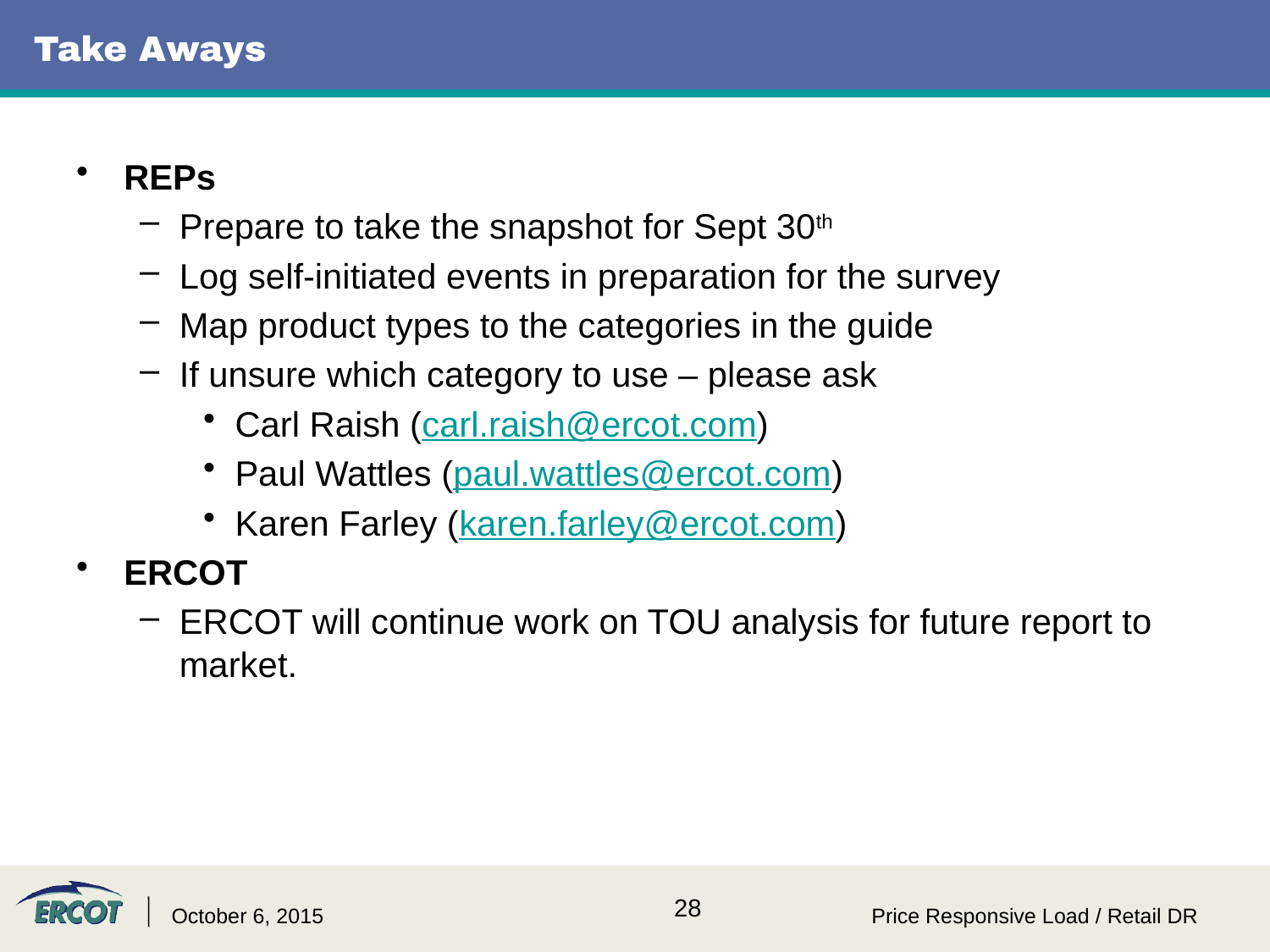

# Take Aways
REPs
Prepare to take the snapshot for Sept 30th
Log self-initiated events in preparation for the survey
Map product types to the categories in the guide
If unsure which category to use – please ask
Carl Raish (carl.raish@ercot.com)
Paul Wattles (paul.wattles@ercot.com)
Karen Farley (karen.farley@ercot.com)
ERCOT
ERCOT will continue work on TOU analysis for future report to market.

October 6, 2015
Price Responsive Load / Retail DR